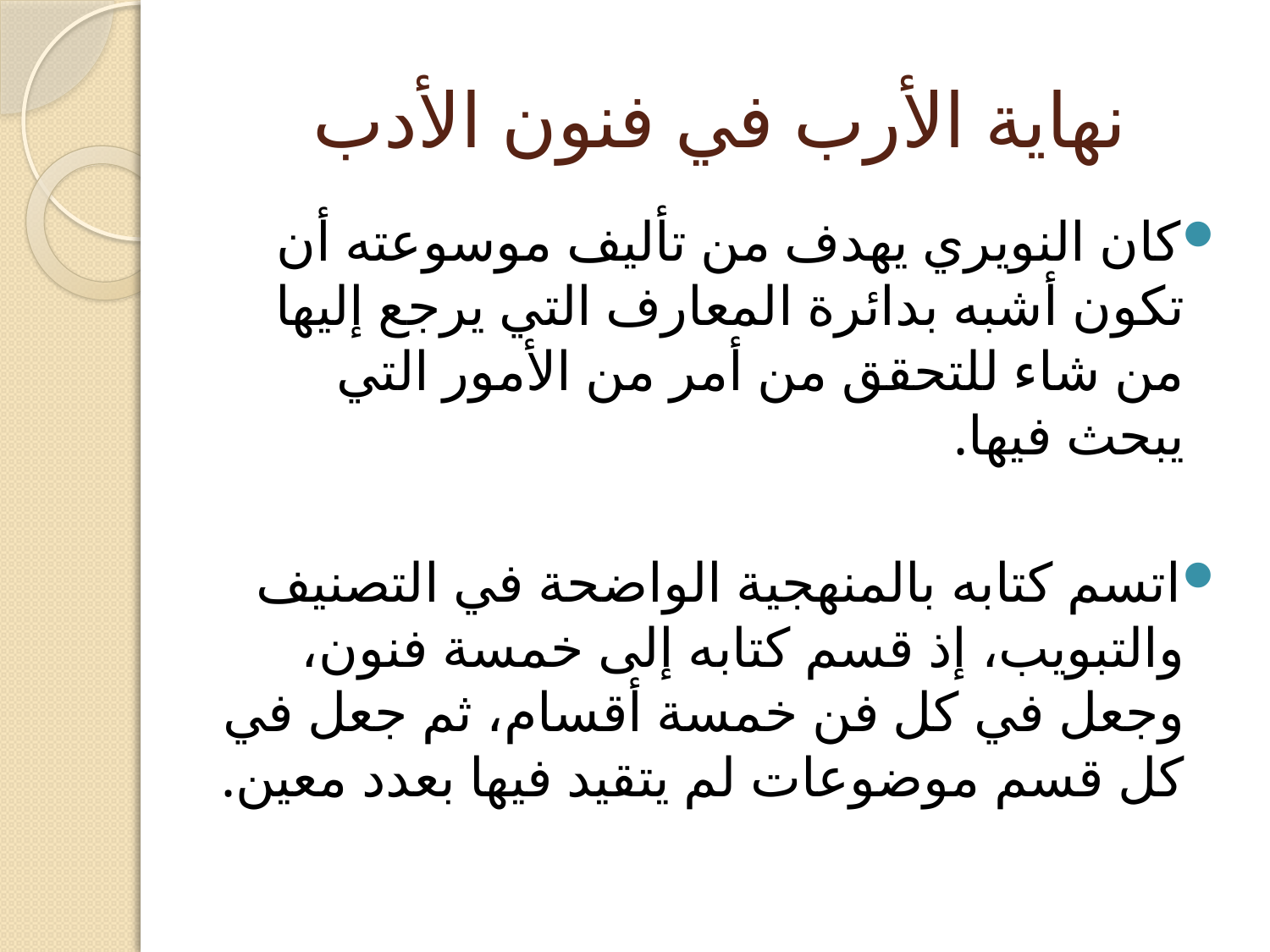

# نهاية الأرب في فنون الأدب
كان النويري يهدف من تأليف موسوعته أن تكون أشبه بدائرة المعارف التي يرجع إليها من شاء للتحقق من أمر من الأمور التي يبحث فيها.

اتسم كتابه بالمنهجية الواضحة في التصنيف والتبويب، إذ قسم كتابه إلى خمسة فنون، وجعل في كل فن خمسة أقسام، ثم جعل في كل قسم موضوعات لم يتقيد فيها بعدد معين.